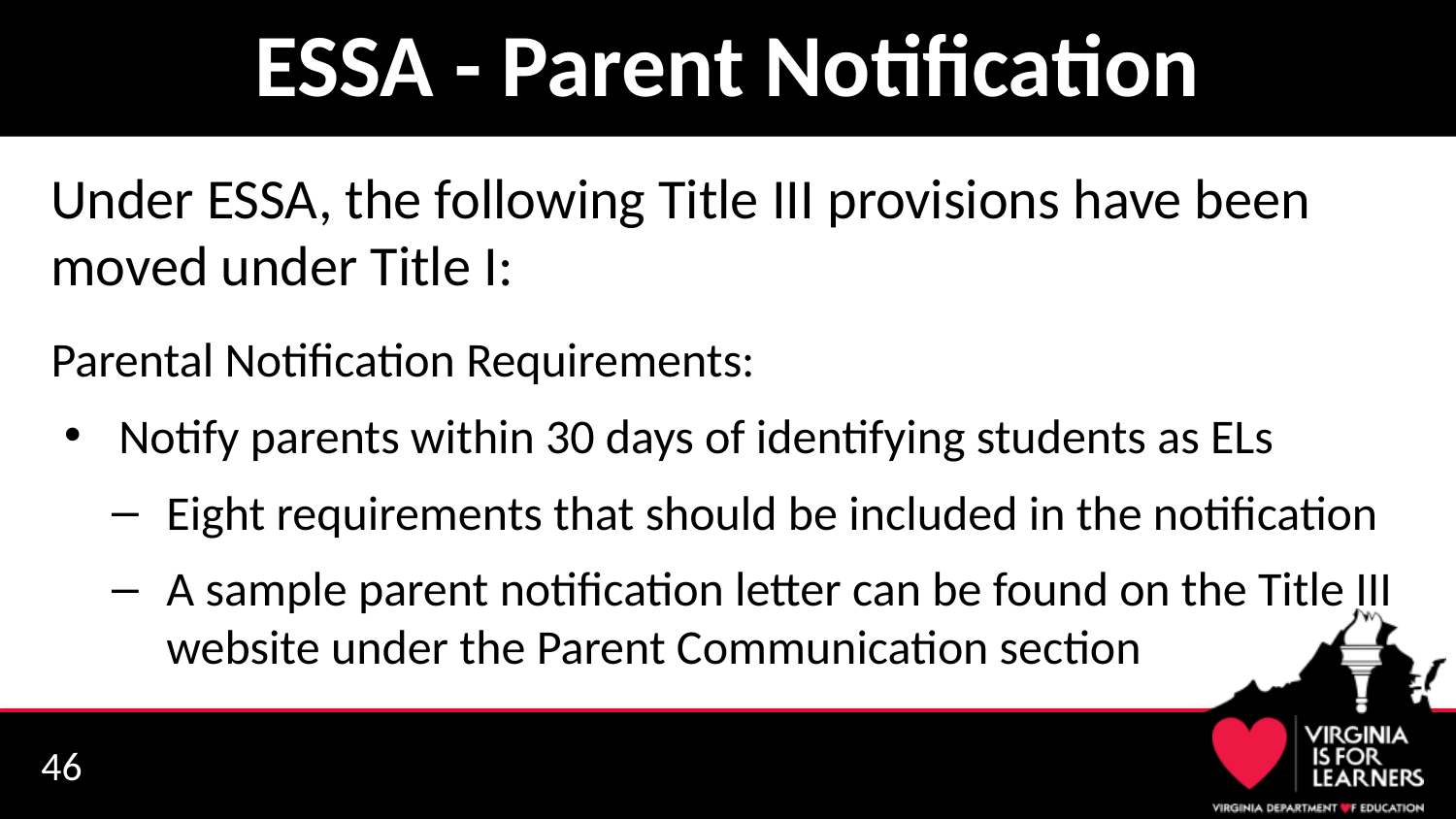

# ESSA - Parent Notification
Under ESSA, the following Title III provisions have been moved under Title I:

Parental Notification Requirements:
Notify parents within 30 days of identifying students as ELs
Eight requirements that should be included in the notification
A sample parent notification letter can be found on the Title III website under the Parent Communication section